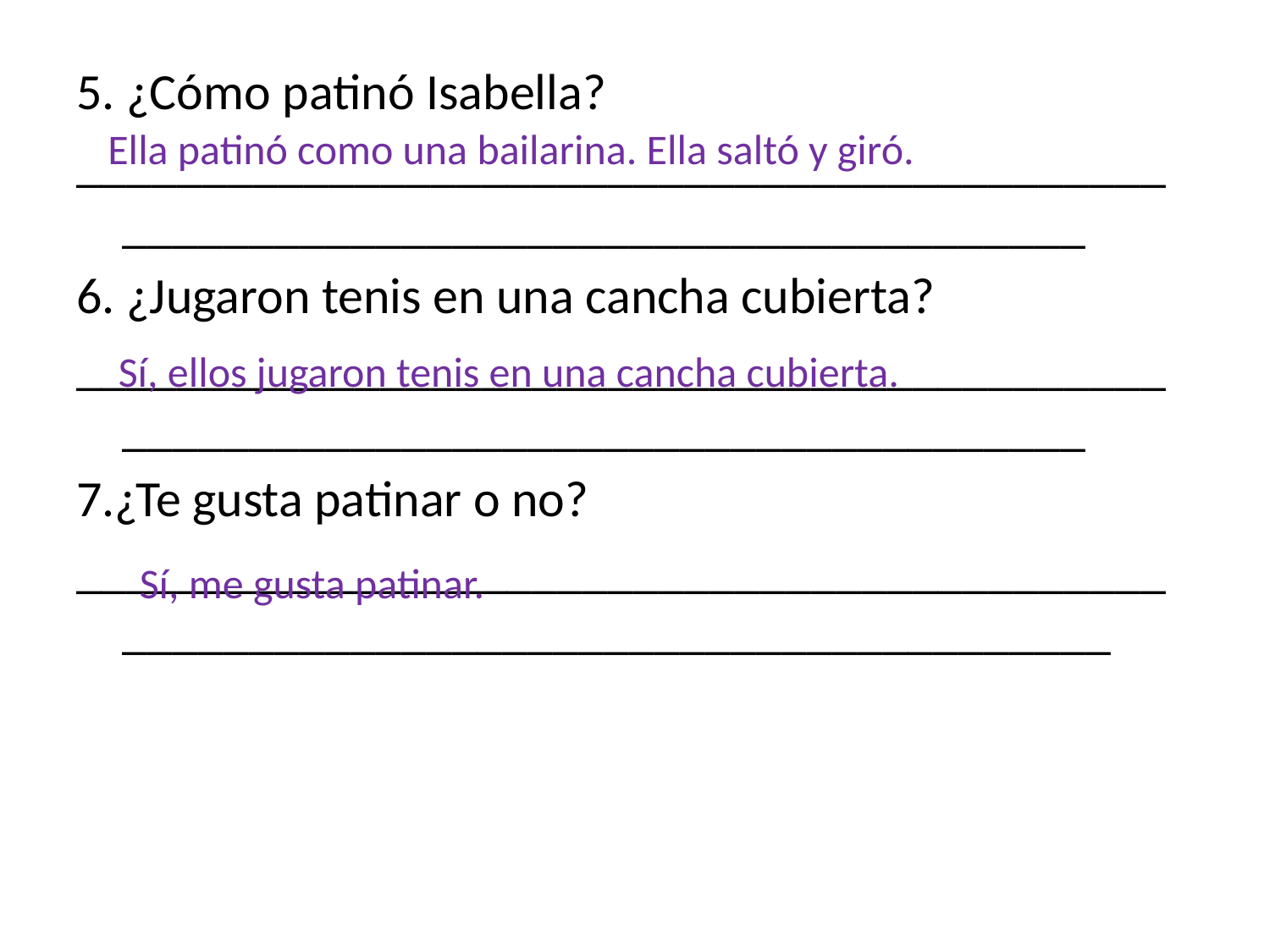

5. ¿Cómo patinó Isabella?
_________________________________________________________________________________
6. ¿Jugaron tenis en una cancha cubierta?
_________________________________________________________________________________
7.¿Te gusta patinar o no?
__________________________________________________________________________________

Ella patinó como una bailarina. Ella saltó y giró.
Sí, ellos jugaron tenis en una cancha cubierta.
Sí, me gusta patinar.